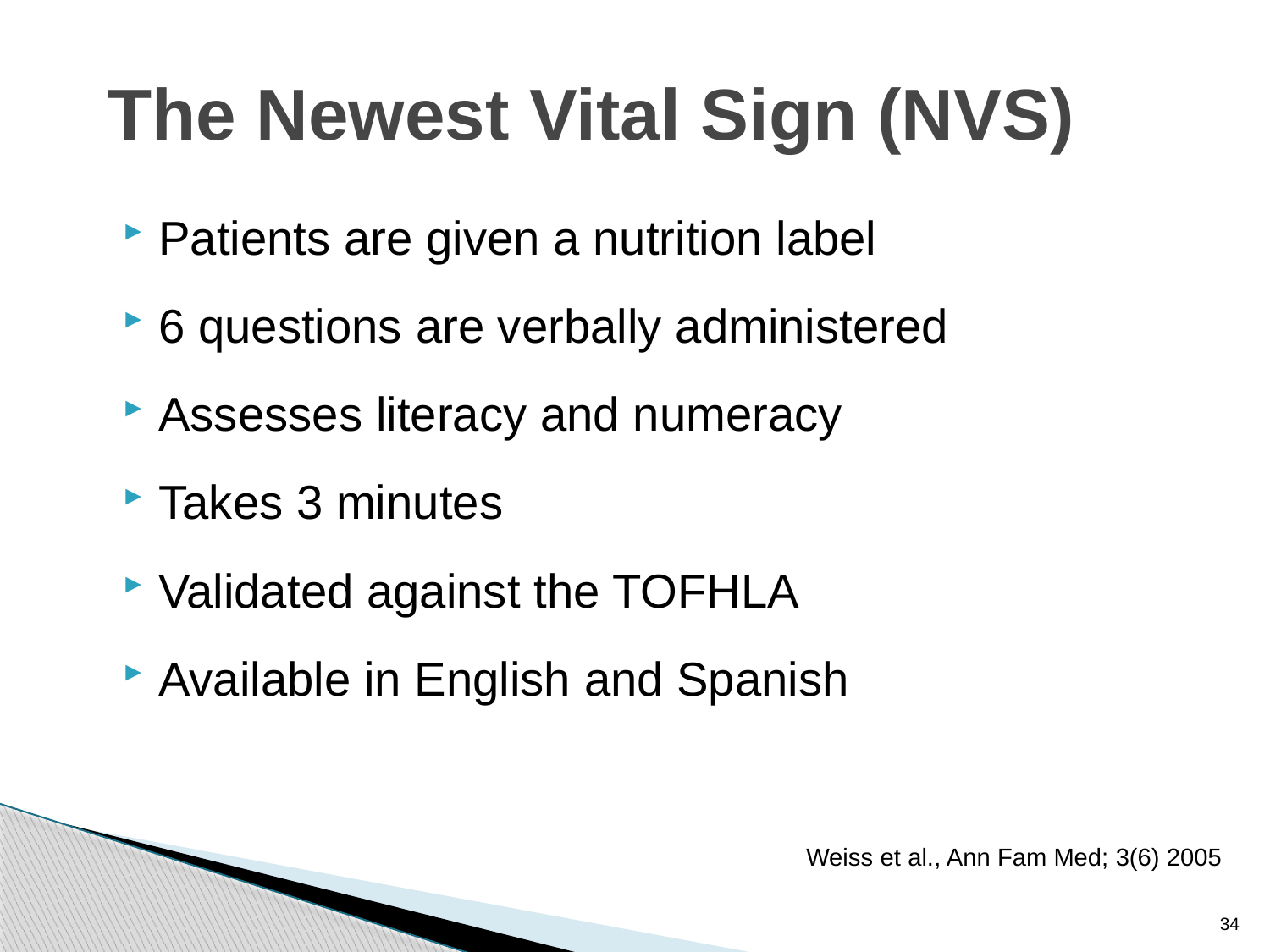

# The Newest Vital Sign (NVS)
Patients are given a nutrition label

6 questions are verbally administered

Assesses literacy and numeracy

Takes 3 minutes

Validated against the TOFHLA

Available in English and Spanish
Weiss et al., Ann Fam Med; 3(6) 2005
34